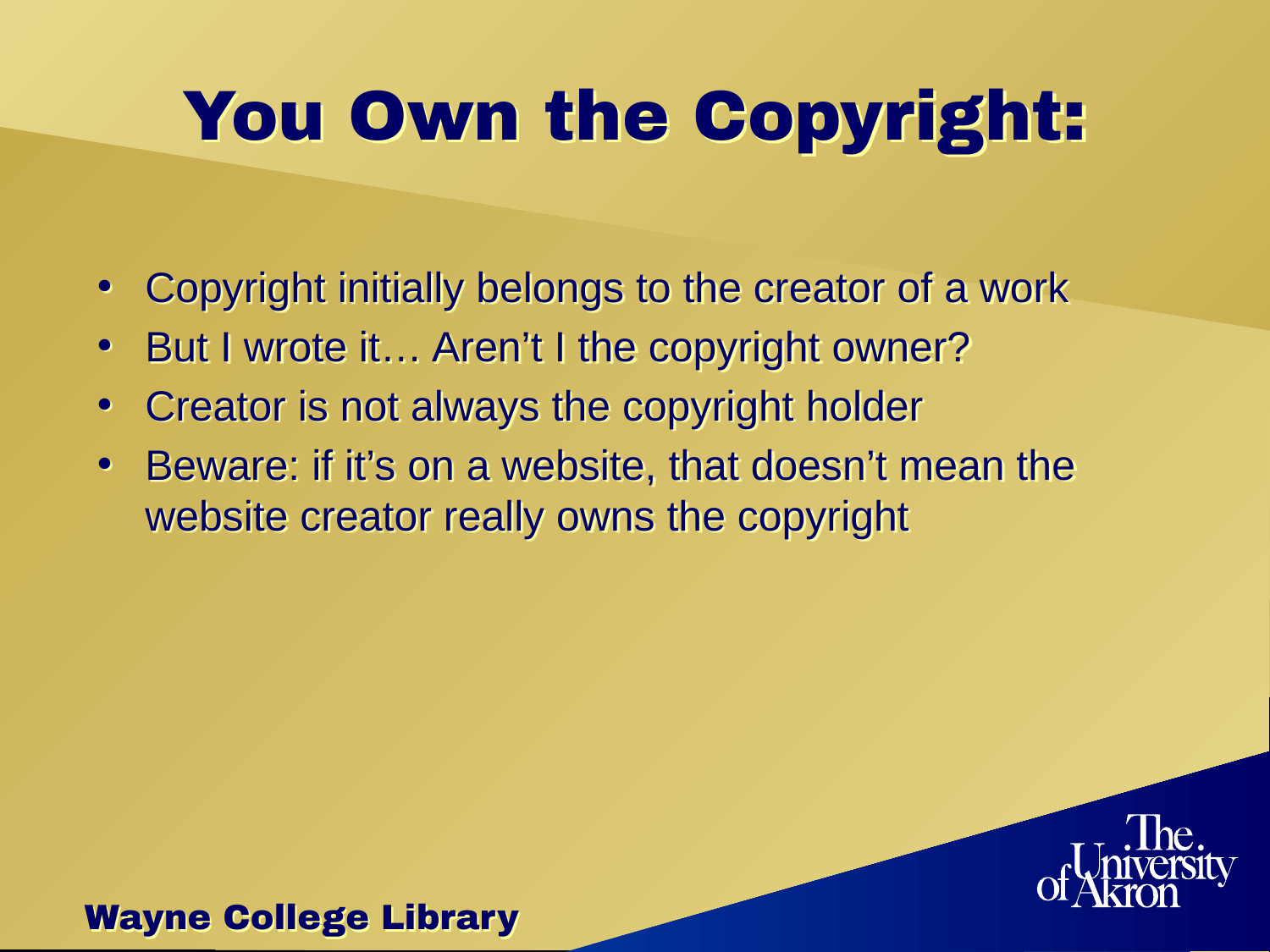

# You Own the Copyright:
Copyright initially belongs to the creator of a work
But I wrote it… Aren’t I the copyright owner?
Creator is not always the copyright holder
Beware: if it’s on a website, that doesn’t mean the website creator really owns the copyright
Wayne College Library